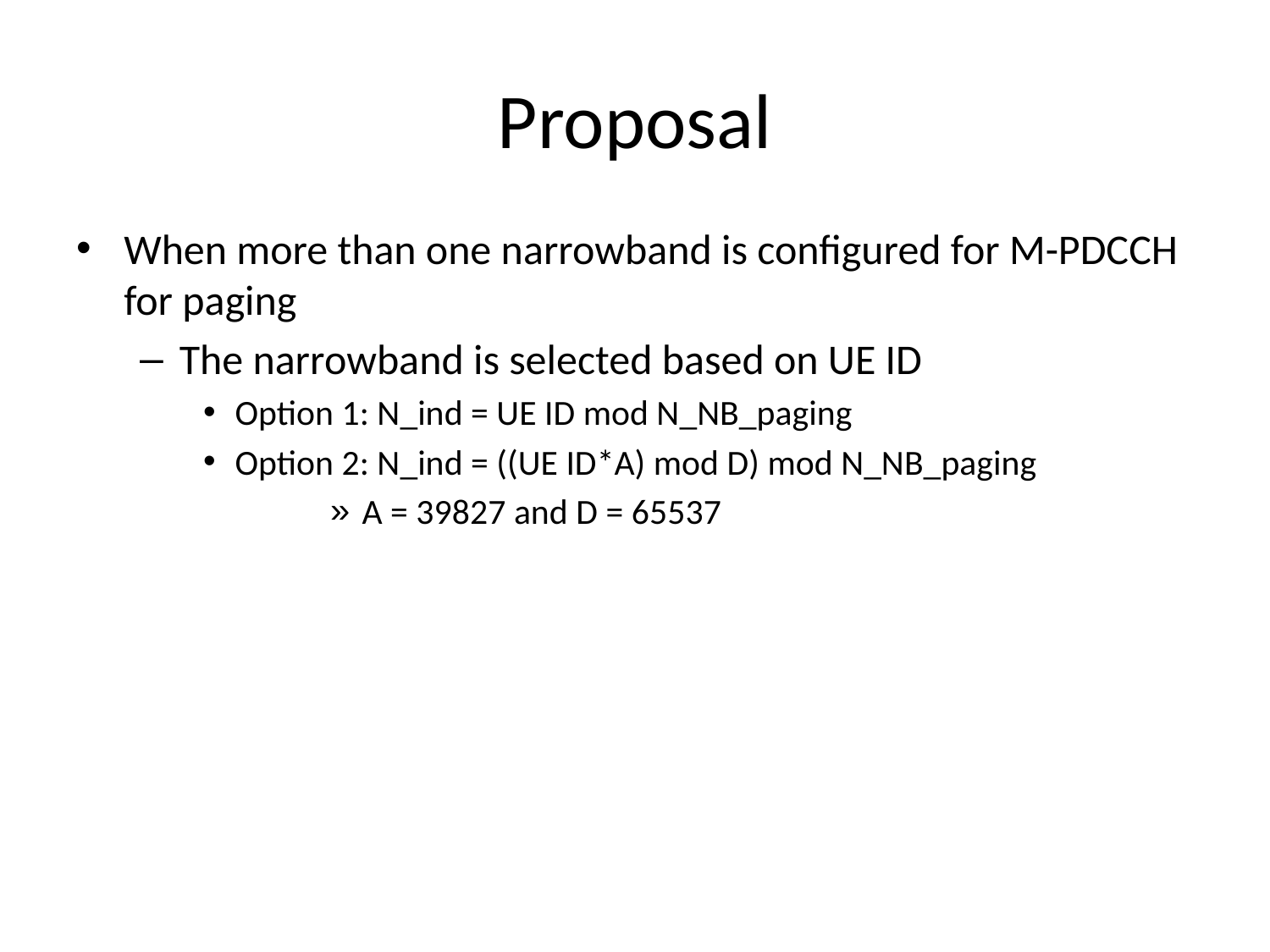

# Proposal
When more than one narrowband is configured for M-PDCCH for paging
The narrowband is selected based on UE ID
Option 1: N_ind = UE ID mod N_NB_paging
Option 2: N_ind = ((UE ID*A) mod D) mod N_NB_paging
A = 39827 and D = 65537